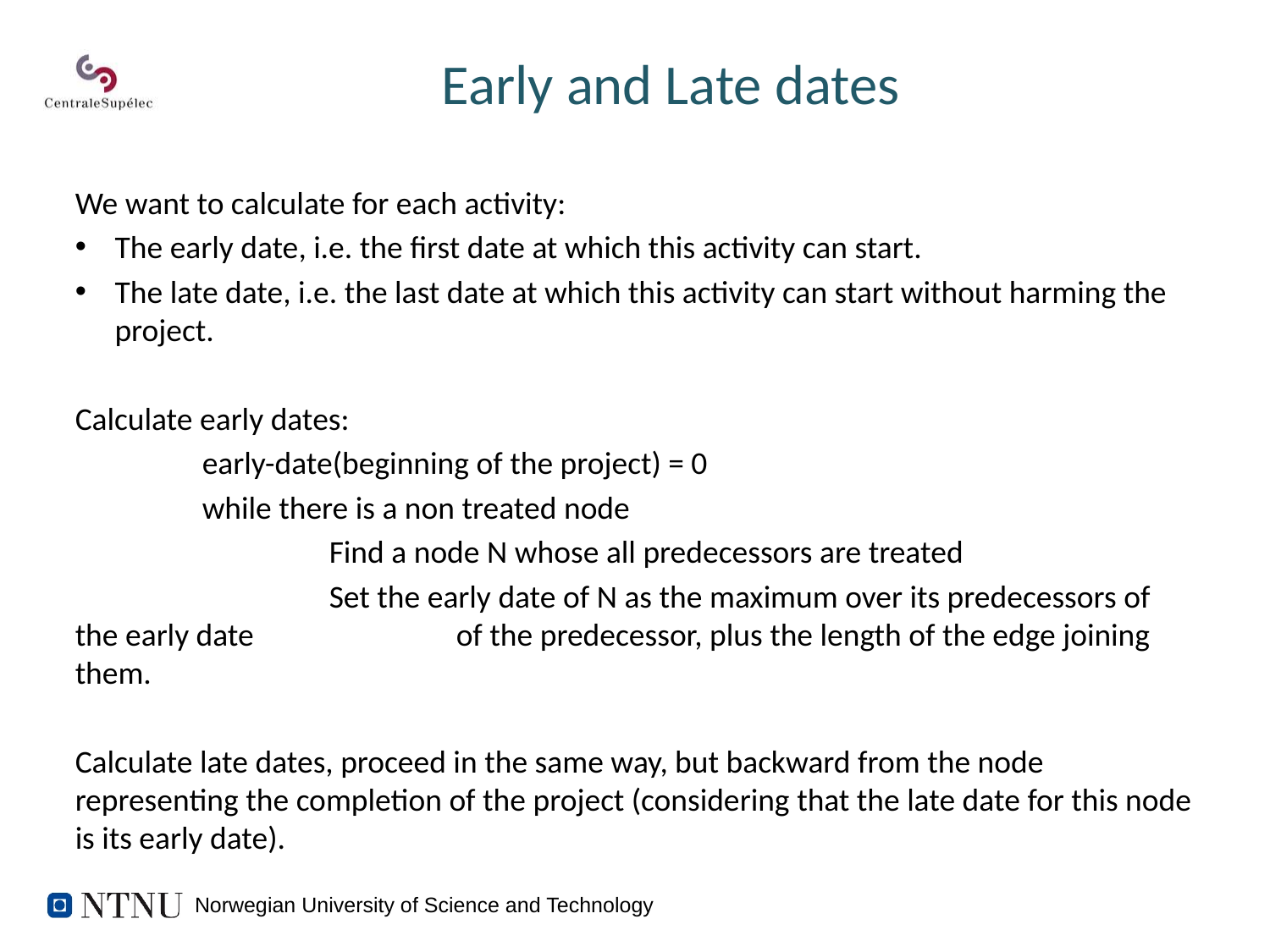

# Early and Late dates
We want to calculate for each activity:
The early date, i.e. the first date at which this activity can start.
The late date, i.e. the last date at which this activity can start without harming the project.

Calculate early dates:
	early-date(beginning of the project) = 0
	while there is a non treated node
		Find a node N whose all predecessors are treated
		Set the early date of N as the maximum over its predecessors of the early date 		of the predecessor, plus the length of the edge joining them.

Calculate late dates, proceed in the same way, but backward from the node representing the completion of the project (considering that the late date for this node is its early date).